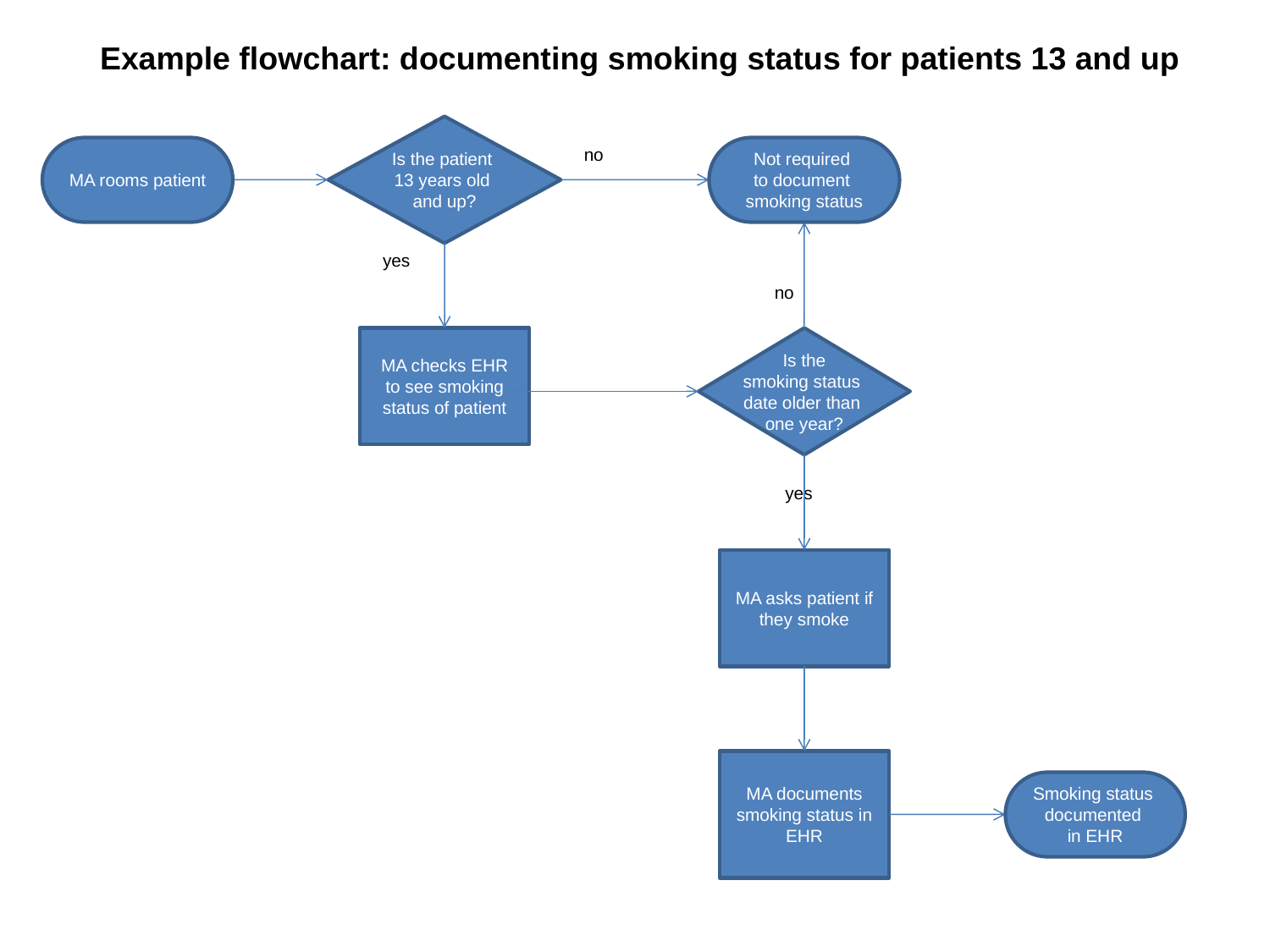

Example flowchart: documenting smoking status for patients 13 and up
Is the patient
13 years old
and up?

MA rooms patient

no

Not required
to document
smoking status

yes
no
MA checks EHR to see smoking status of patient
Is the
 smoking status
date older than
one year?
yes
MA asks patient if they smoke
MA documents smoking status in EHR
Smoking status
documented
in EHR